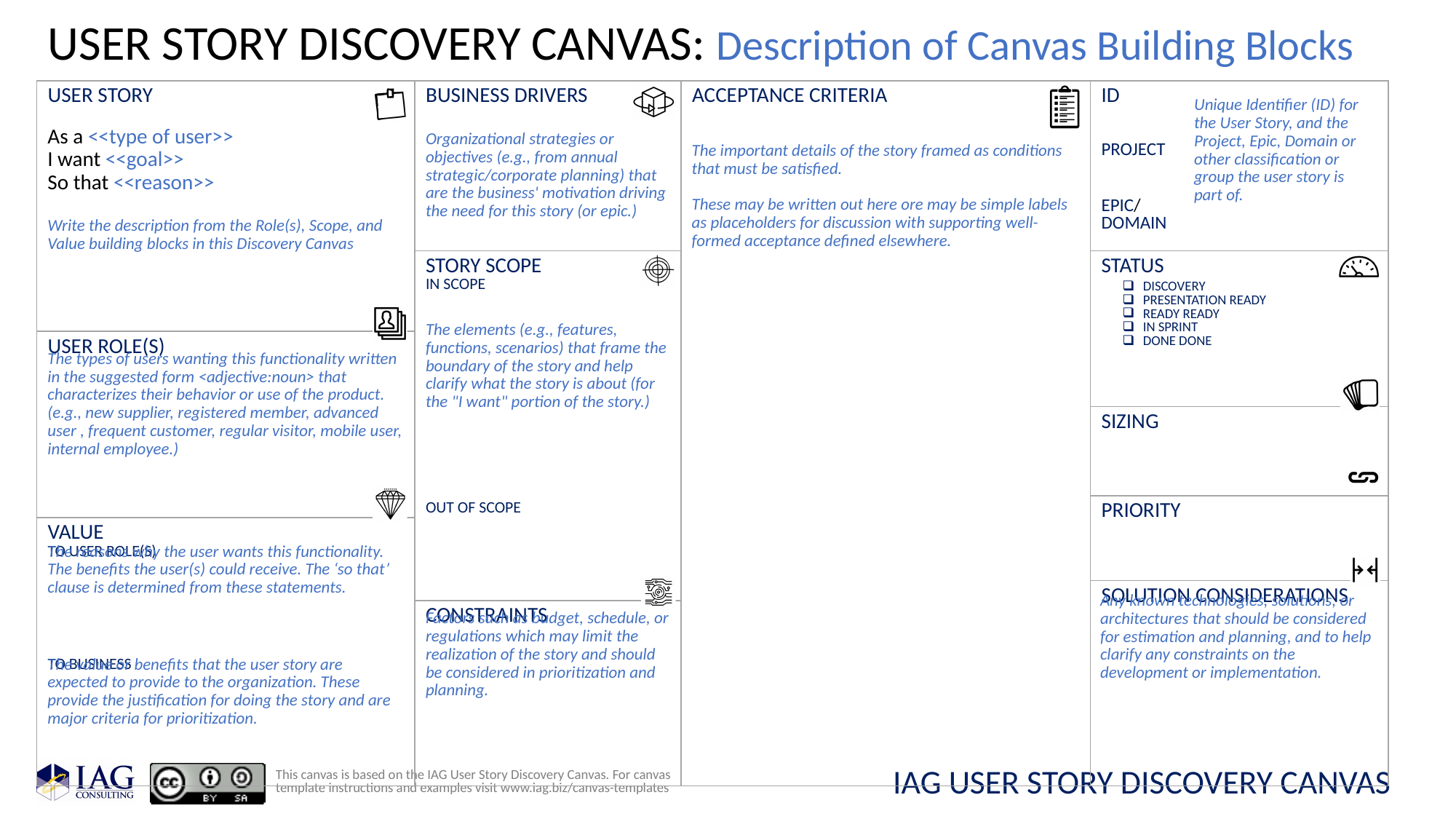

# USER STORY DISCOVERY CANVAS: Description of Canvas Building Blocks
Unique Identifier (ID) for the User Story, and the Project, Epic, Domain or other classification or group the user story is part of.

As a <<type of user>>
I want <<goal>>
So that <<reason>>

Write the description from the Role(s), Scope, and Value building blocks in this Discovery Canvas
Organizational strategies or objectives (e.g., from annual strategic/corporate planning) that are the business' motivation driving the need for this story (or epic.)
The important details of the story framed as conditions that must be satisfied.

These may be written out here ore may be simple labels as placeholders for discussion with supporting well-formed acceptance defined elsewhere.
The elements (e.g., features, functions, scenarios) that frame the boundary of the story and help clarify what the story is about (for the "I want" portion of the story.)

The types of users wanting this functionality written in the suggested form <adjective:noun> that characterizes their behavior or use of the product. (e.g., new supplier, registered member, advanced user , frequent customer, regular visitor, mobile user, internal employee.)

The reasons why the user wants this functionality. The benefits the user(s) could receive. The ‘so that’ clause is determined from these statements.
Any known technologies, solutions, or architectures that should be considered for estimation and planning, and to help clarify any constraints on the development or implementation.
Factors such as budget, schedule, or regulations which may limit the realization of the story and should be considered in prioritization and planning.
The value or benefits that the user story are expected to provide to the organization. These provide the justification for doing the story and are major criteria for prioritization.